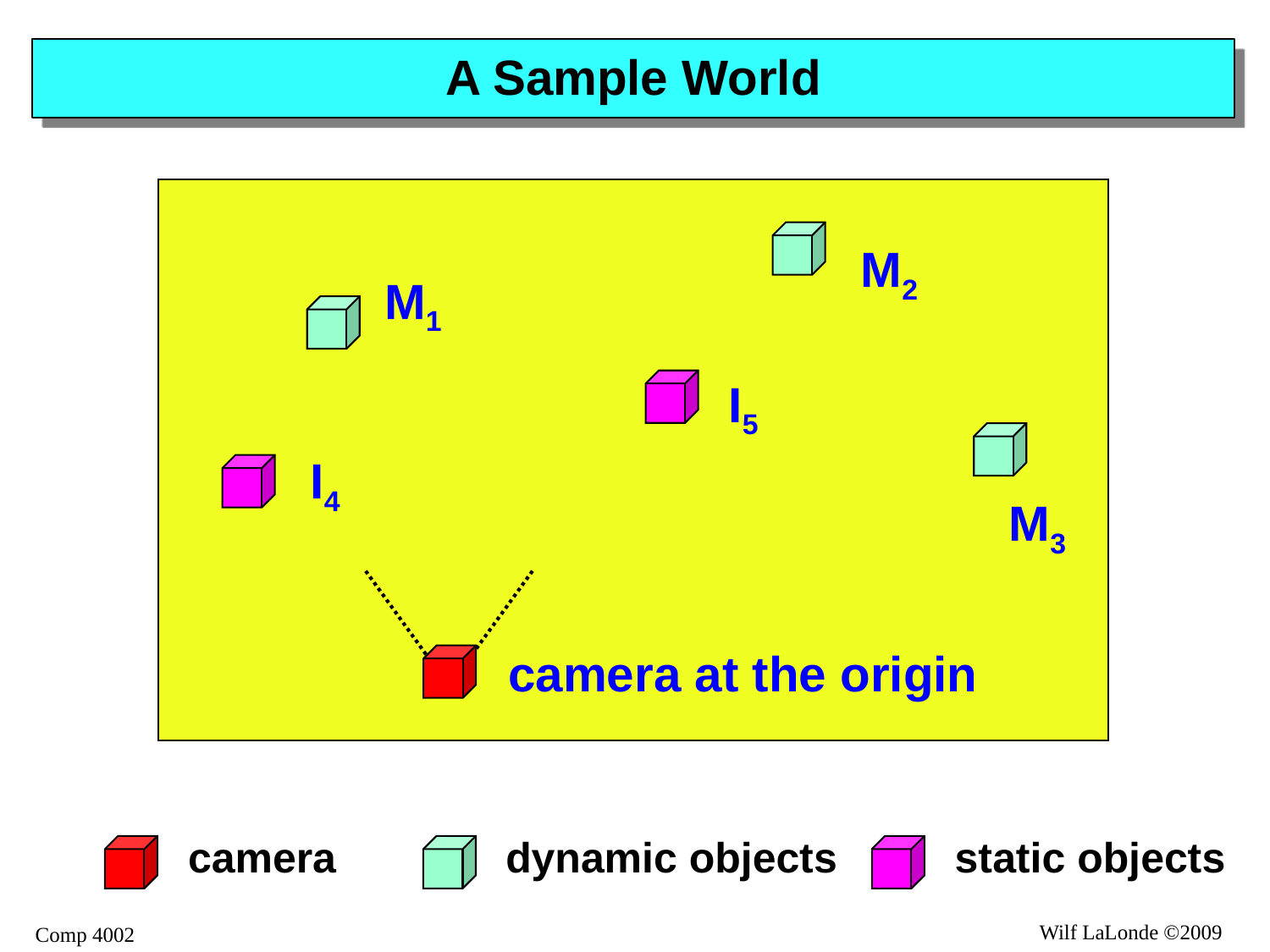

# A Sample World

M2
M1

I5

I4

M3

camera at the origin

camera
dynamic objects
static objects